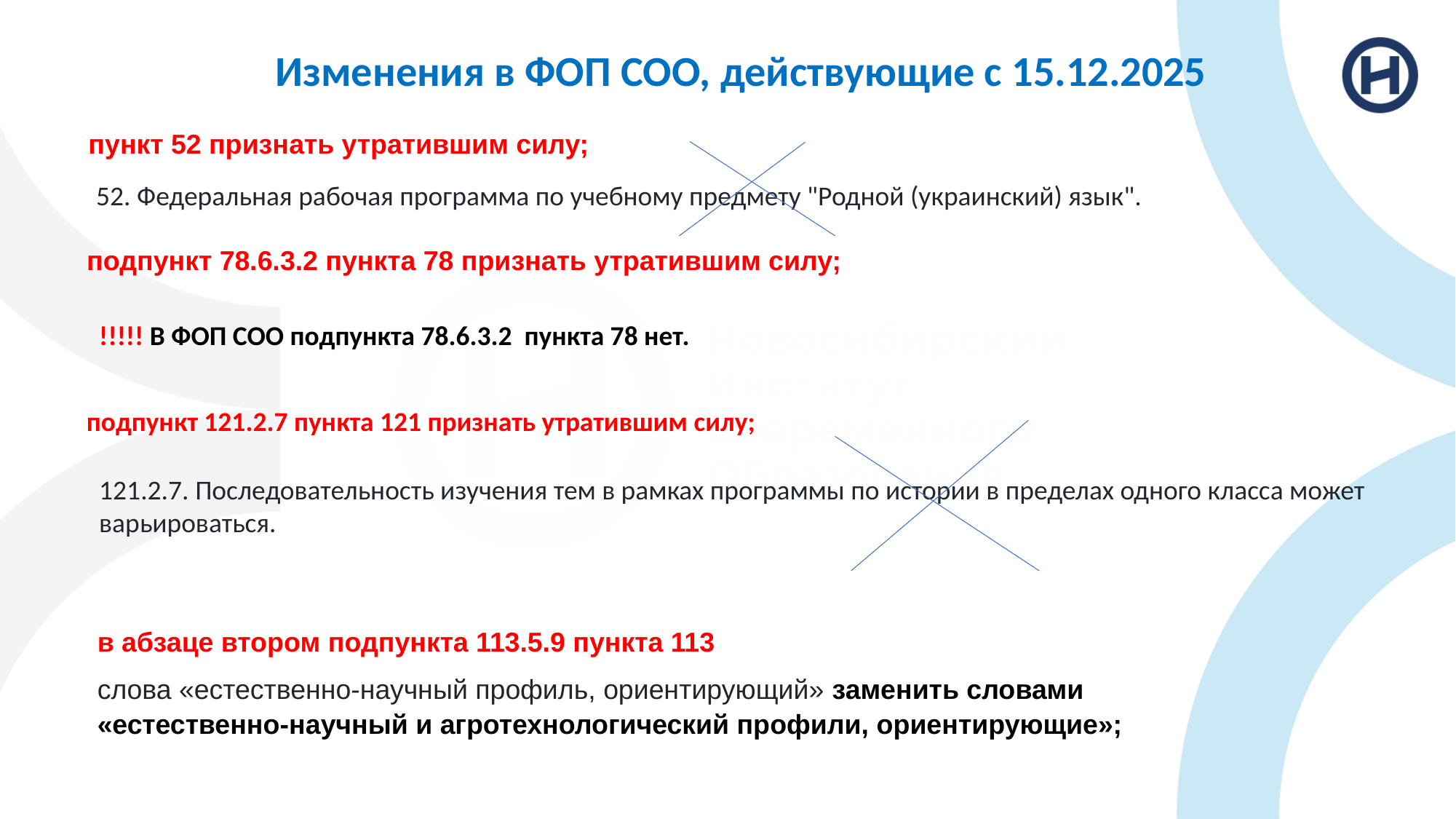

Изменения в ФОП СОО, действующие с 15.12.2025
пункт 52 признать утратившим силу;
 52. Федеральная рабочая программа по учебному предмету "Родной (украинский) язык".
подпункт 78.6.3.2 пункта 78 признать утратившим силу;
!!!!! В ФОП СОО подпункта 78.6.3.2  пункта 78 нет.
подпункт 121.2.7 пункта 121 признать утратившим силу;
121.2.7. Последовательность изучения тем в рамках программы по истории в пределах одного класса может варьироваться.
в абзаце втором подпункта 113.5.9 пункта 113
слова «естественно-научный профиль, ориентирующий» заменить словами «естественно-научный и агротехнологический профили, ориентирующие»;